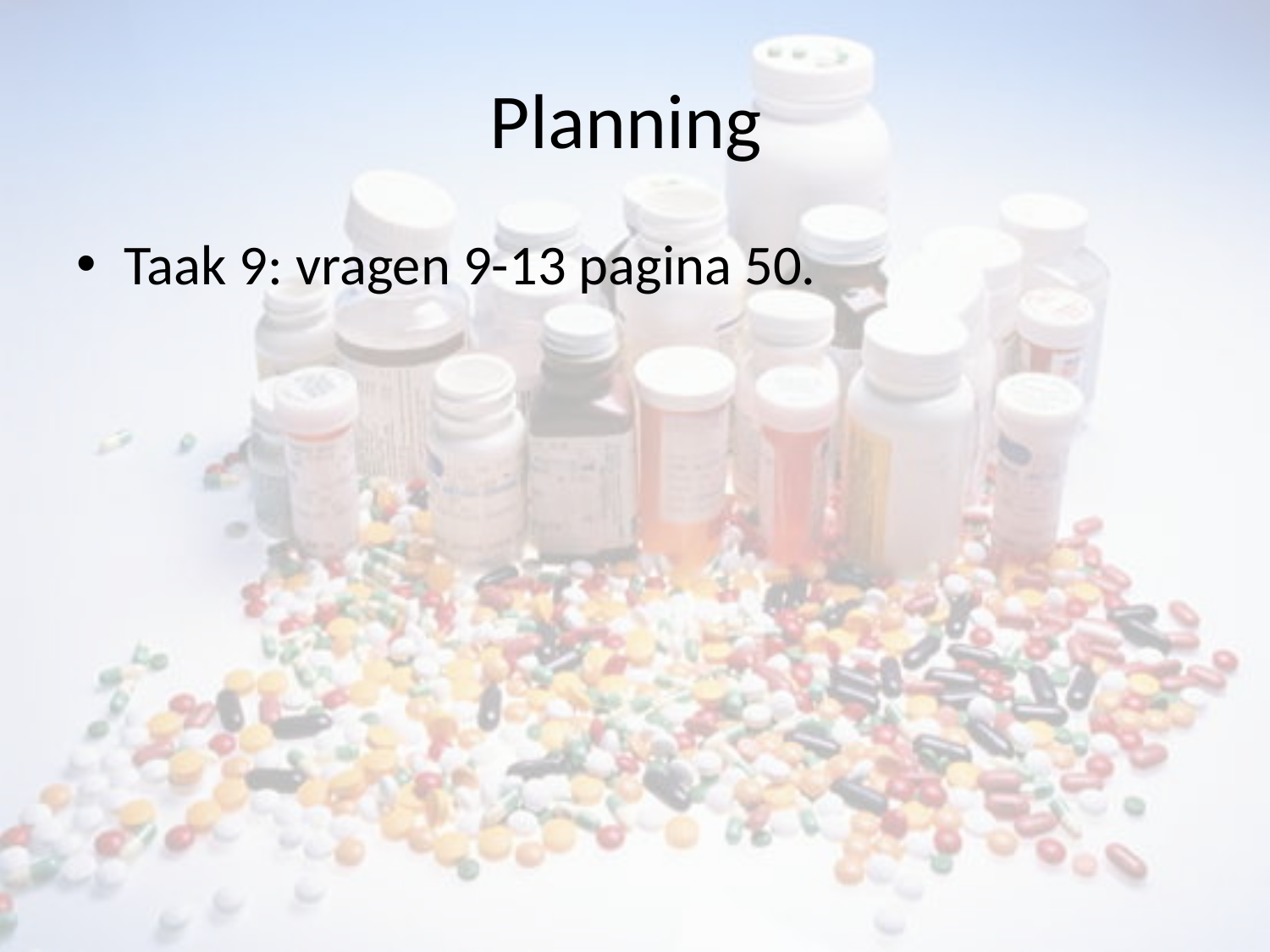

# Planning
Taak 9: vragen 9-13 pagina 50.